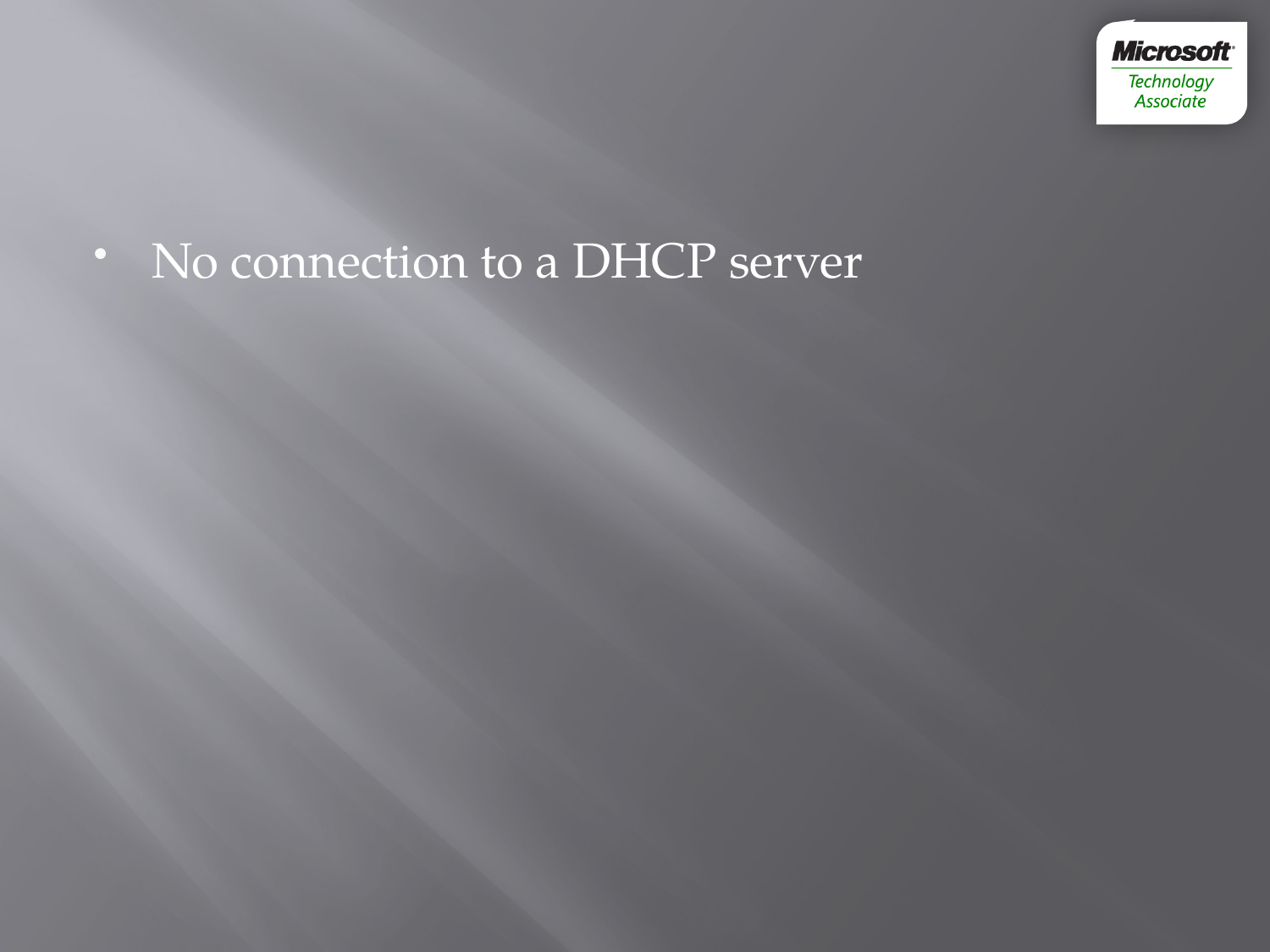

#
No connection to a DHCP server